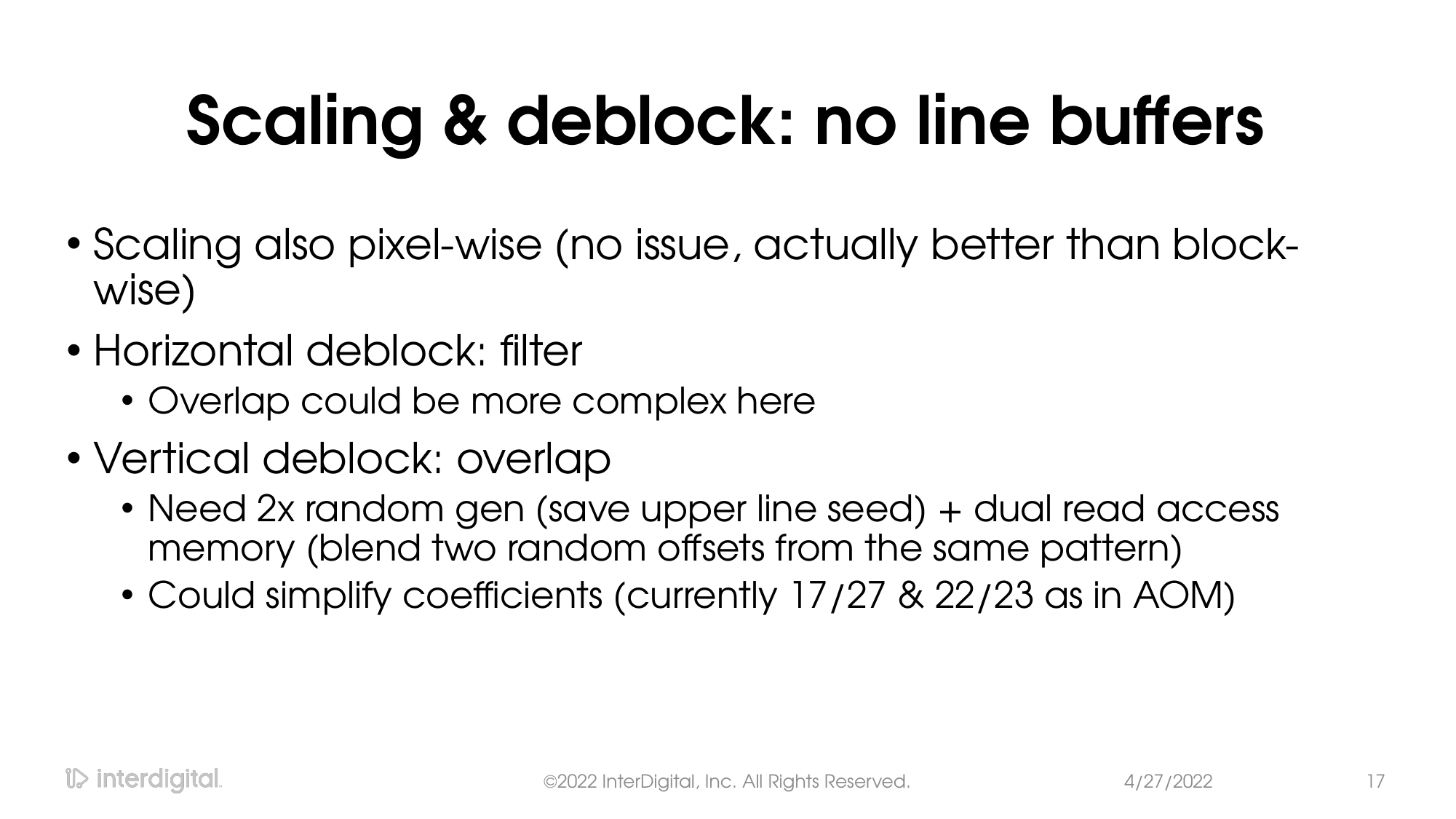

# Scaling & deblock: no line buffers
Scaling also pixel-wise (no issue, actually better than block-wise)
Horizontal deblock: filter
Overlap could be more complex here
Vertical deblock: overlap
Need 2x random gen (save upper line seed) + dual read access memory (blend two random offsets from the same pattern)
Could simplify coefficients (currently 17/27 & 22/23 as in AOM)

©2022 InterDigital, Inc. All Rights Reserved.
4/27/2022
17